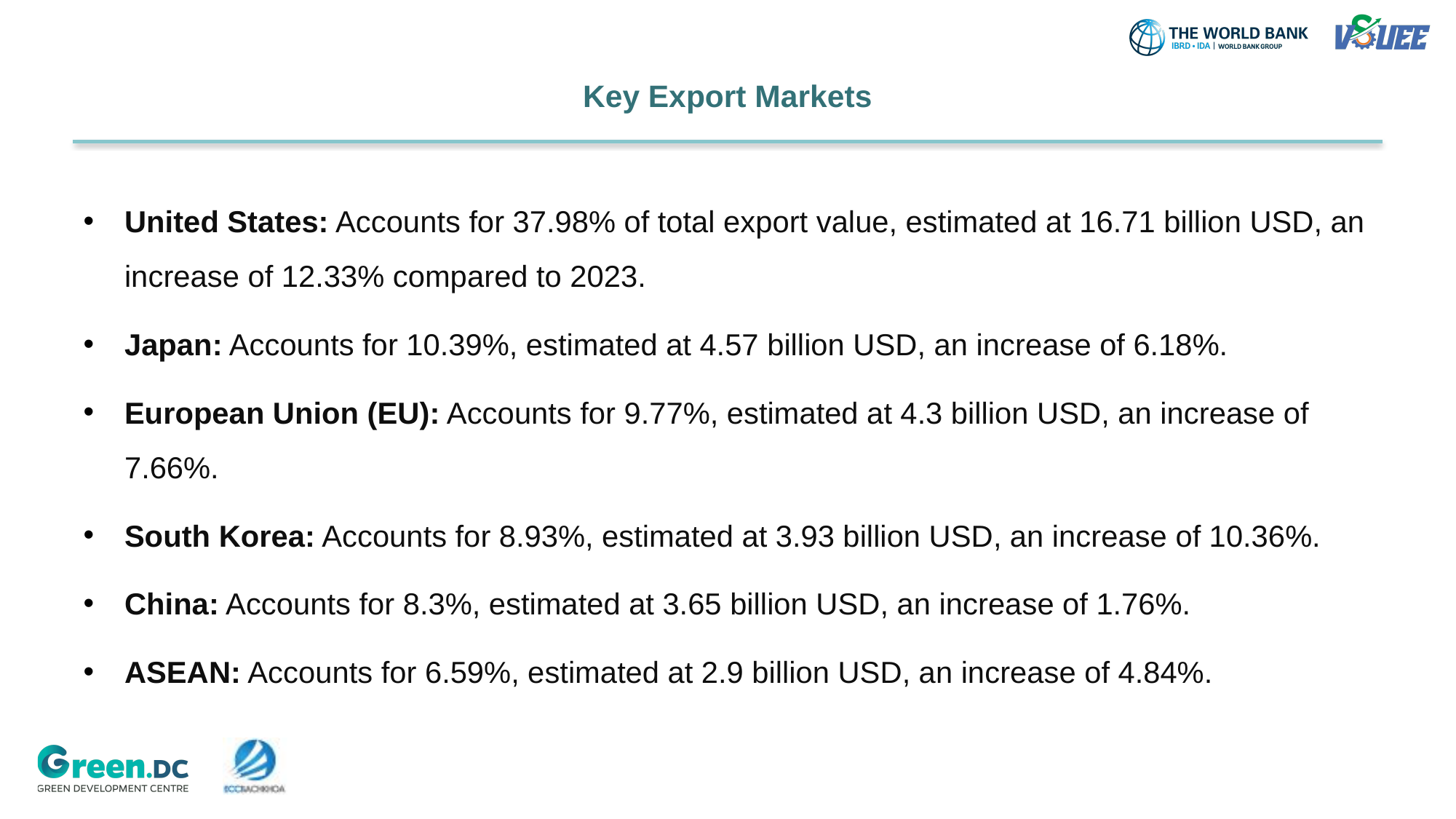

# Key Export Markets
United States: Accounts for 37.98% of total export value, estimated at 16.71 billion USD, an increase of 12.33% compared to 2023.
Japan: Accounts for 10.39%, estimated at 4.57 billion USD, an increase of 6.18%.
European Union (EU): Accounts for 9.77%, estimated at 4.3 billion USD, an increase of 7.66%.
South Korea: Accounts for 8.93%, estimated at 3.93 billion USD, an increase of 10.36%.
China: Accounts for 8.3%, estimated at 3.65 billion USD, an increase of 1.76%.
ASEAN: Accounts for 6.59%, estimated at 2.9 billion USD, an increase of 4.84%.